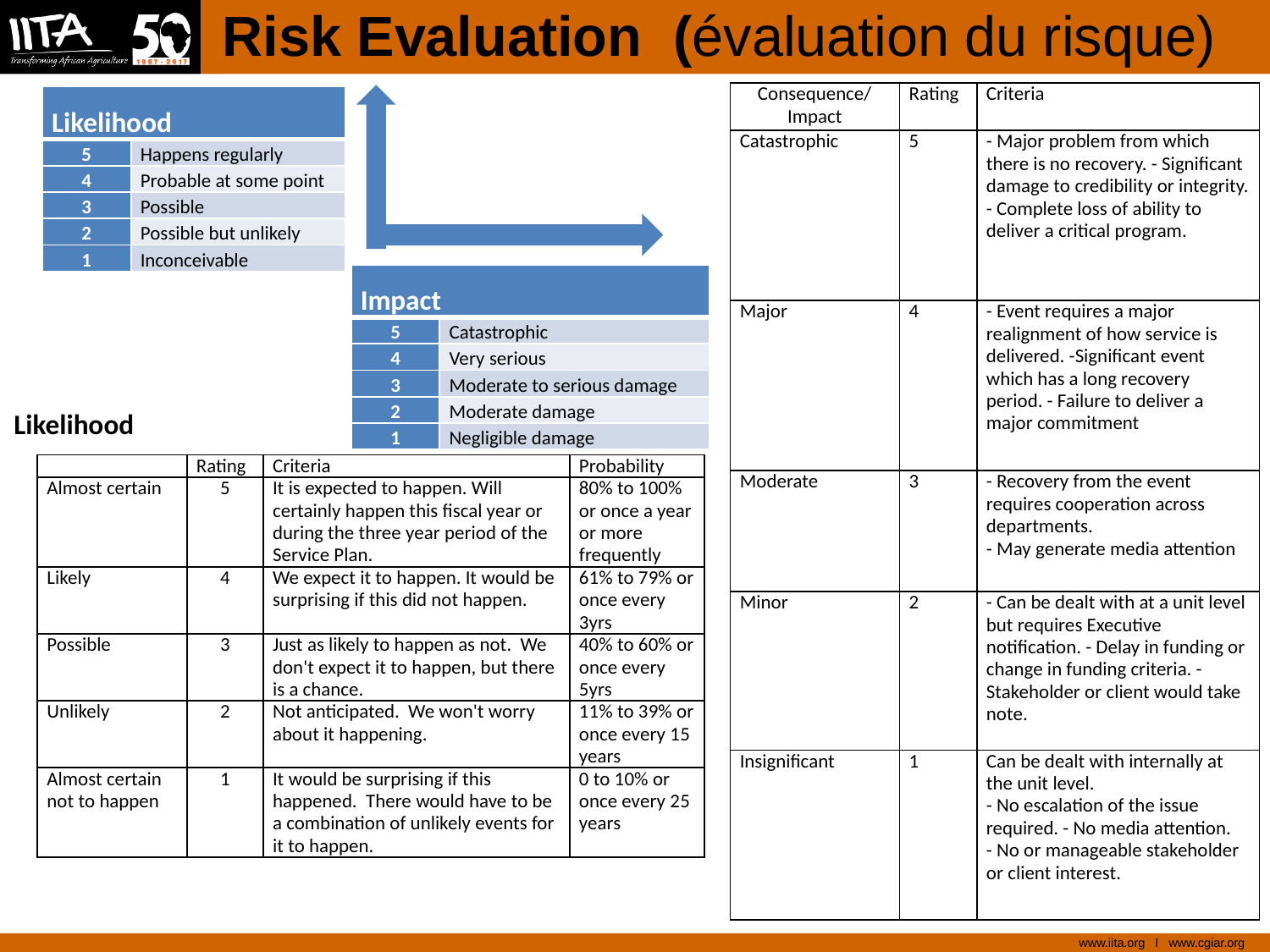

# Risk Evaluation  (évaluation du risque)
| Consequence/ Impact | Rating | Criteria |
| --- | --- | --- |
| Catastrophic | 5 | - Major problem from which there is no recovery. - Significant damage to credibility or integrity. - Complete loss of ability to deliver a critical program. |
| Major | 4 | - Event requires a major realignment of how service is delivered. -Significant event which has a long recovery period. - Failure to deliver a major commitment |
| Moderate | 3 | - Recovery from the event requires cooperation across departments. - May generate media attention |
| Minor | 2 | - Can be dealt with at a unit level but requires Executive notification. - Delay in funding or change in funding criteria. - Stakeholder or client would take note. |
| Insignificant | 1 | Can be dealt with internally at the unit level. - No escalation of the issue required. - No media attention. - No or manageable stakeholder or client interest. |

Likelihood

| Likelihood |  |
| --- | --- |
| 5 | Happens regularly |
| 4 | Probable at some point |
| 3 | Possible |
| 2 | Possible but unlikely |
| 1 | Inconceivable |

| Impact |  |
| --- | --- |
| 5 | Catastrophic |
| 4 | Very serious |
| 3 | Moderate to serious damage |
| 2 | Moderate damage |
| 1 | Negligible damage |
|  | Rating | Criteria | Probability |
| --- | --- | --- | --- |
| Almost certain | 5 | It is expected to happen. Will certainly happen this fiscal year or during the three year period of the Service Plan. | 80% to 100% or once a year or more frequently |
| Likely | 4 | We expect it to happen. It would be surprising if this did not happen. | 61% to 79% or once every 3yrs |
| Possible | 3 | Just as likely to happen as not. We don't expect it to happen, but there is a chance. | 40% to 60% or once every 5yrs |
| Unlikely | 2 | Not anticipated. We won't worry about it happening. | 11% to 39% or once every 15 years |
| Almost certain not to happen | 1 | It would be surprising if this happened. There would have to be a combination of unlikely events for it to happen. | 0 to 10% or once every 25 years |